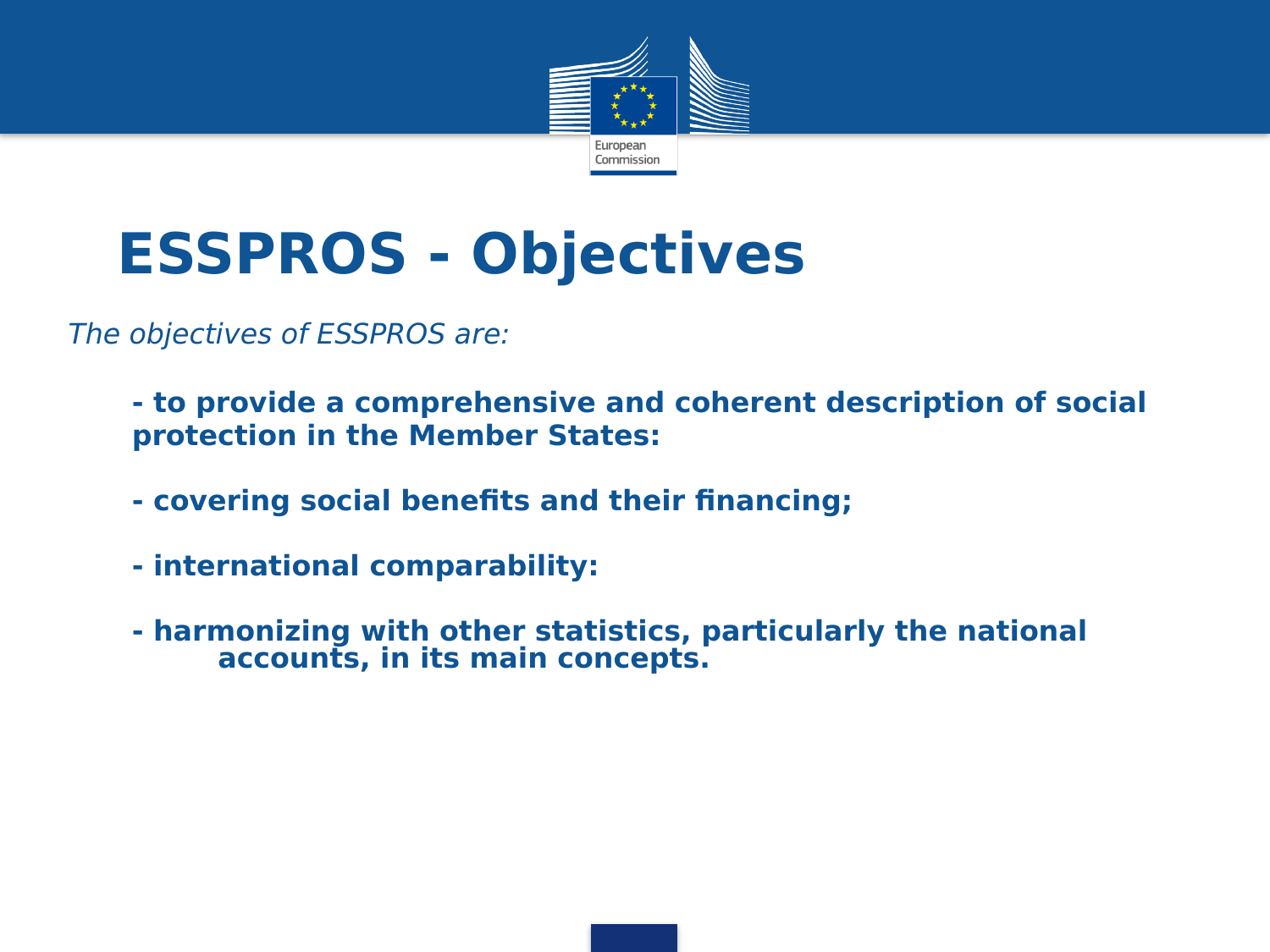

# ESSPROS - Objectives
The objectives of ESSPROS are:

- to provide a comprehensive and coherent description of social
protection in the Member States:

- covering social benefits and their financing;

- international comparability:

- harmonizing with other statistics, particularly the national accounts, in its main concepts.